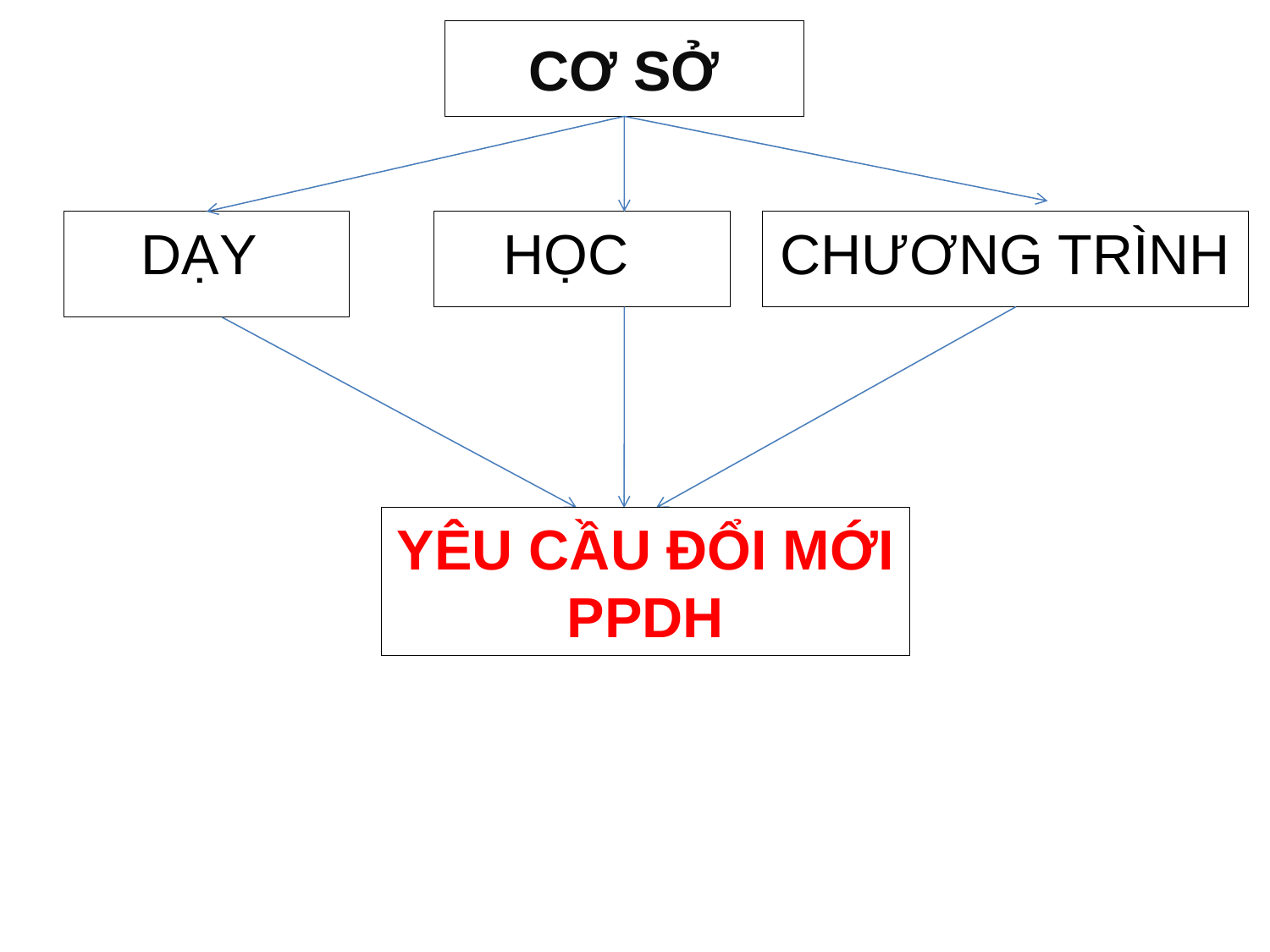

# CƠ SỞ
DẠY
HỌC
CHƯƠNG TRÌNH
YÊU CẦU ĐỔI MỚI PPDH